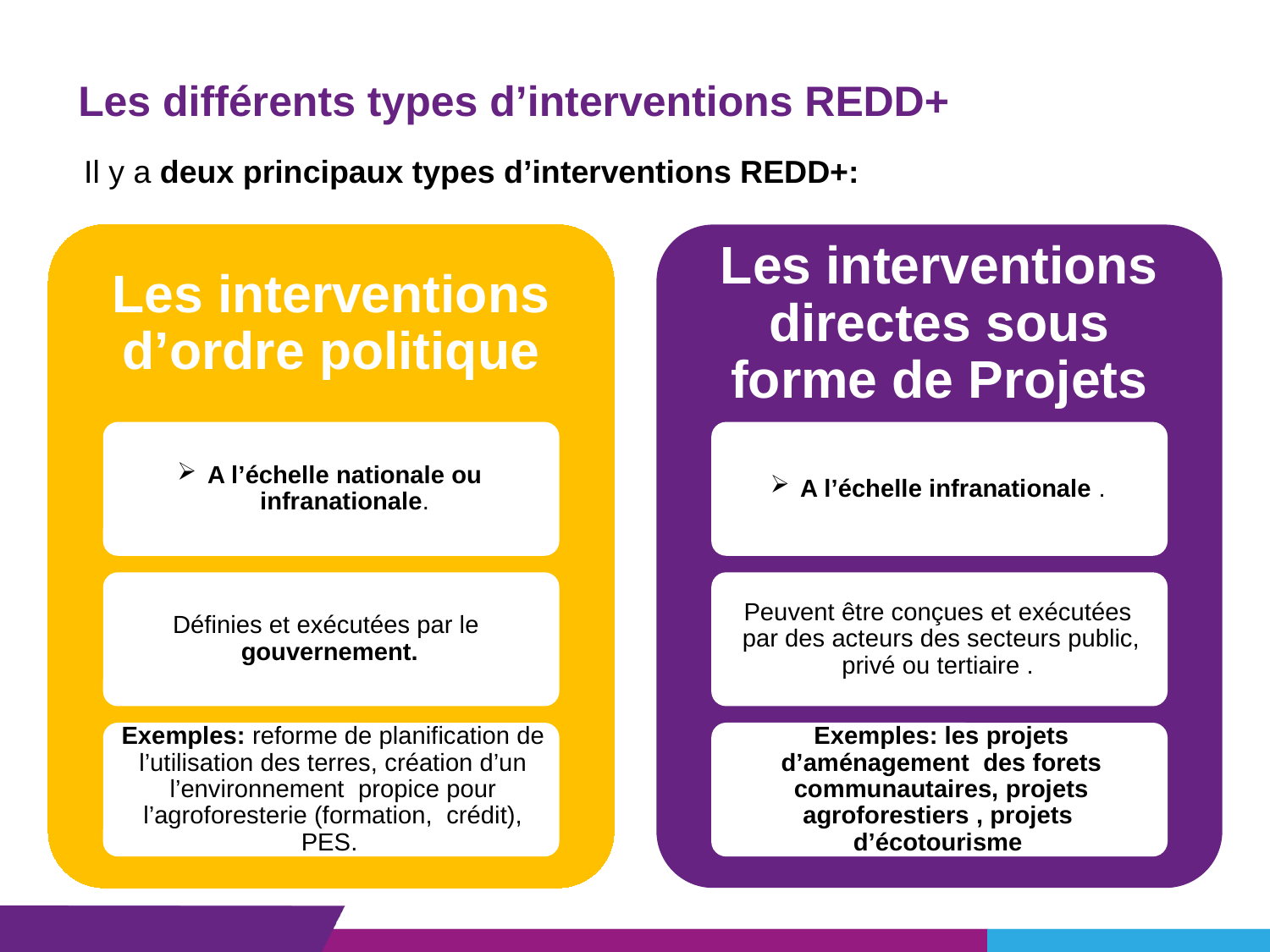

Les différents types d’interventions REDD+

Il y a deux principaux types d’interventions REDD+:

Les interventions d’ordre politique
A l’échelle nationale ou  infranationale.
Définies et exécutées par le   gouvernement.
Exemples: reforme de planification de l’utilisation des terres, création d’un l’environnement  propice pour l’agroforesterie (formation,  crédit), PES.
Les interventions directes sous forme de Projets
A l’échelle infranationale .
Peuvent être conçues et exécutées  par des acteurs des secteurs public, privé ou tertiaire .
Exemples: les projets d’aménagement  des forets communautaires, projets agroforestiers , projets  d’écotourisme